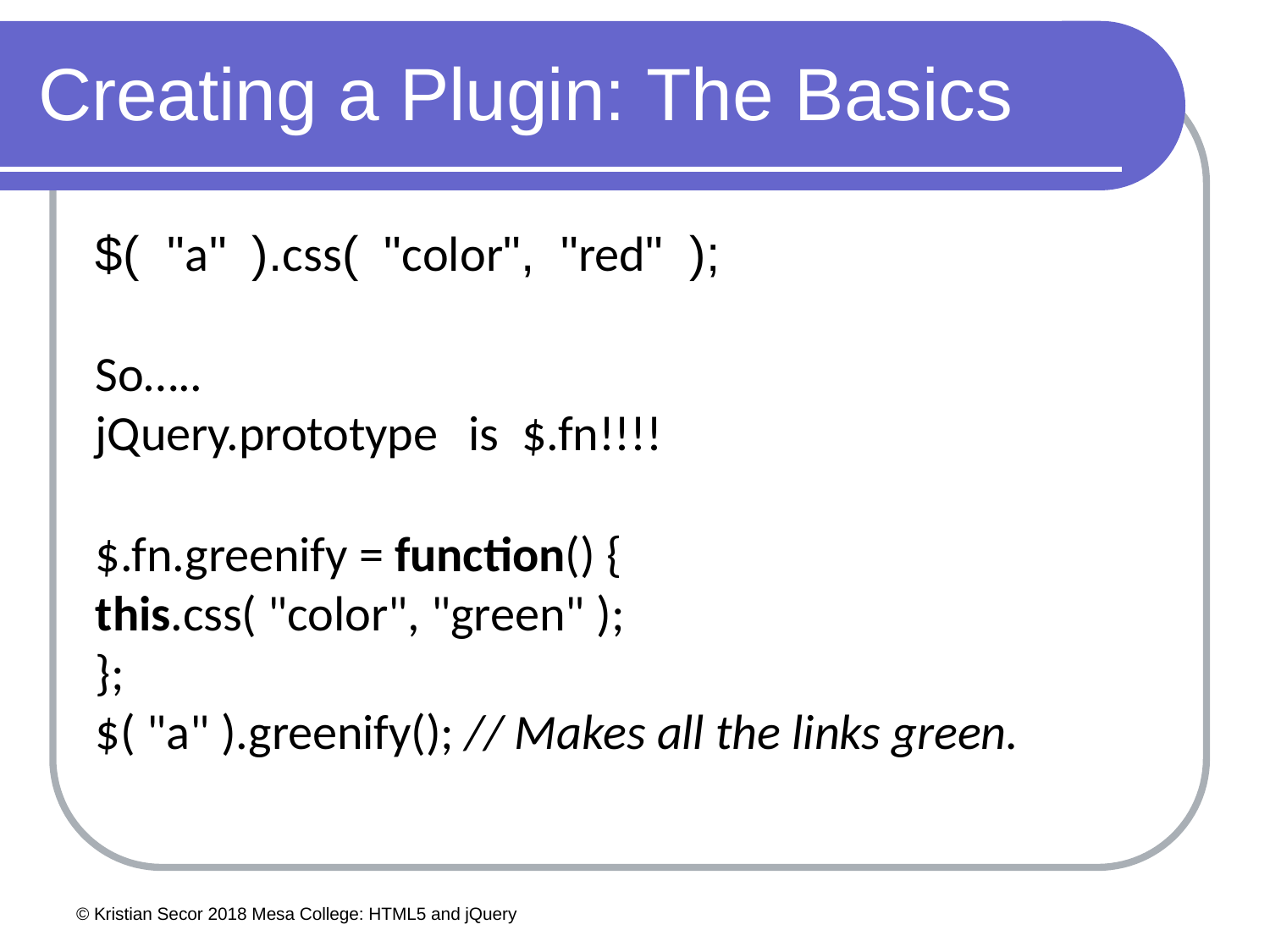

# Creating a Plugin: The Basics
$(	"a"	).css(	"color",	"red"	);
So…..
jQuery.prototype	is	$.fn!!!!

$.fn.greenify = function() {
this.css( "color", "green" );
};
$( "a" ).greenify(); // Makes all the links green.
© Kristian Secor 2018 Mesa College: HTML5 and jQuery